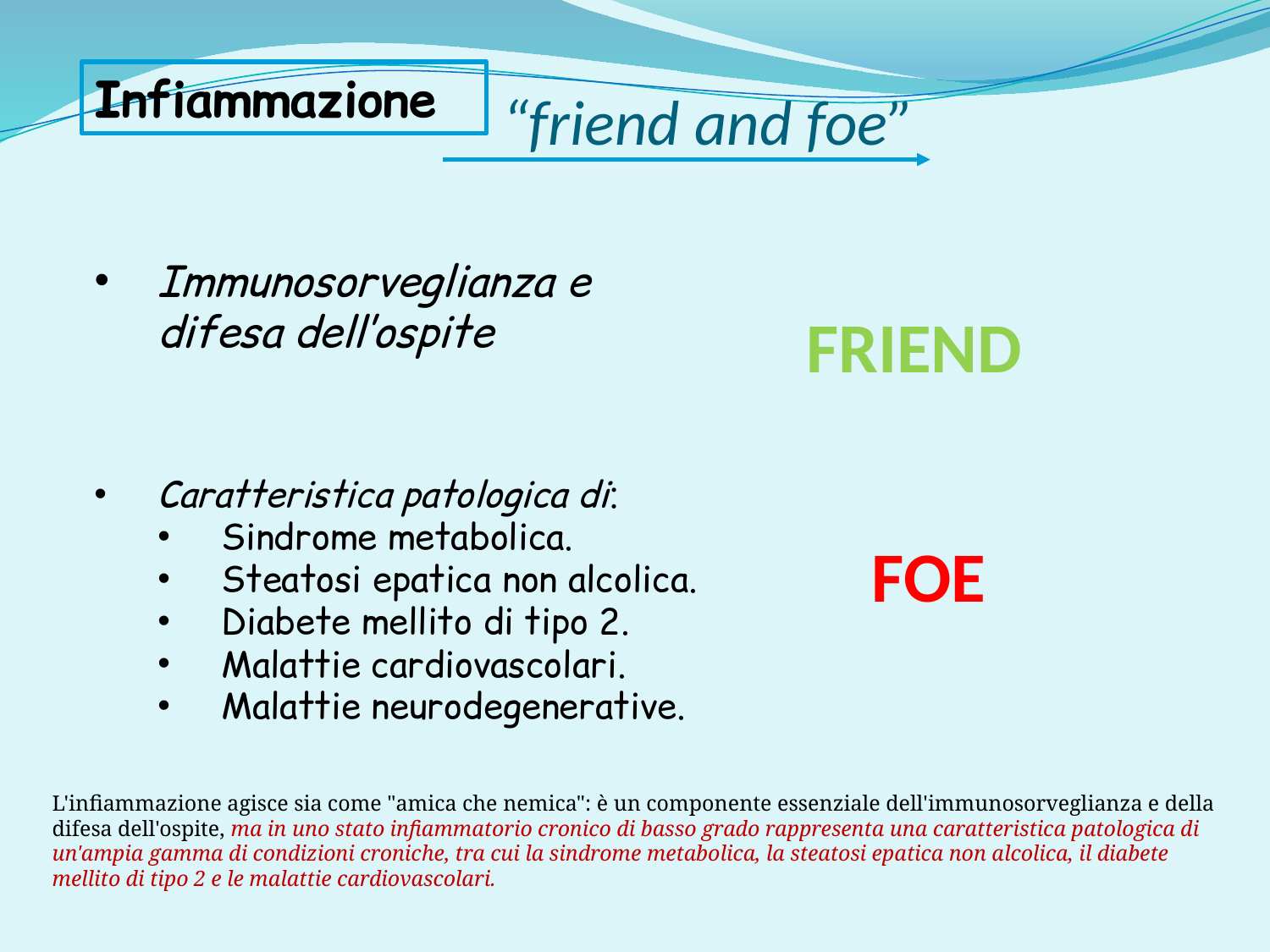

Infiammazione
# “friend and foe”
Immunosorveglianza e difesa dell’ospite
FRIEND
Caratteristica patologica di:
Sindrome metabolica.
Steatosi epatica non alcolica.
Diabete mellito di tipo 2.
Malattie cardiovascolari.
Malattie neurodegenerative.
FOE
L'infiammazione agisce sia come "amica che nemica": è un componente essenziale dell'immunosorveglianza e della difesa dell'ospite, ma in uno stato infiammatorio cronico di basso grado rappresenta una caratteristica patologica di un'ampia gamma di condizioni croniche, tra cui la sindrome metabolica, la steatosi epatica non alcolica, il diabete mellito di tipo 2 e le malattie cardiovascolari.